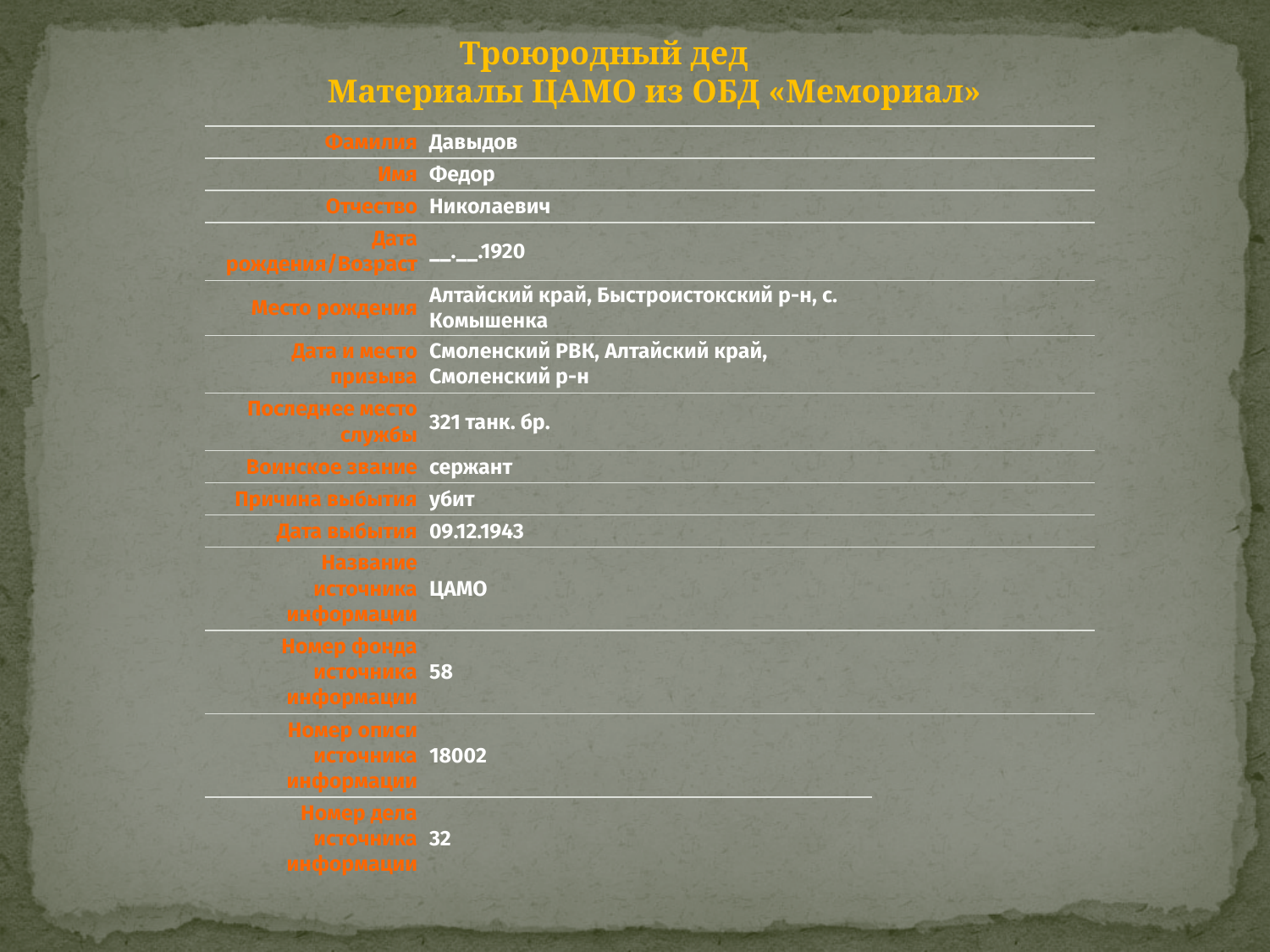

Троюродный дед
Материалы ЦАМО из ОБД «Мемориал»

| Фамилия | Давыдов |  |
| --- | --- | --- |
| Имя | Федор |  |
| Отчество | Николаевич |  |
| Дата рождения/Возраст | \_\_.\_\_.1920 |  |
| Место рождения | Алтайский край, Быстроистокский р-н, с. Комышенка |  |
| Дата и место призыва | Смоленский РВК, Алтайский край, Смоленский р-н |  |
| Последнее место службы | 321 танк. бр. |  |
| Воинское звание | сержант |  |
| Причина выбытия | убит |  |
| Дата выбытия | 09.12.1943 |  |
| Название источника информации | ЦАМО |  |
| Номер фонда источника информации | 58 |  |
| Номер описи источника информации | 18002 |  |
| Номер дела источника информации | 32 |  |